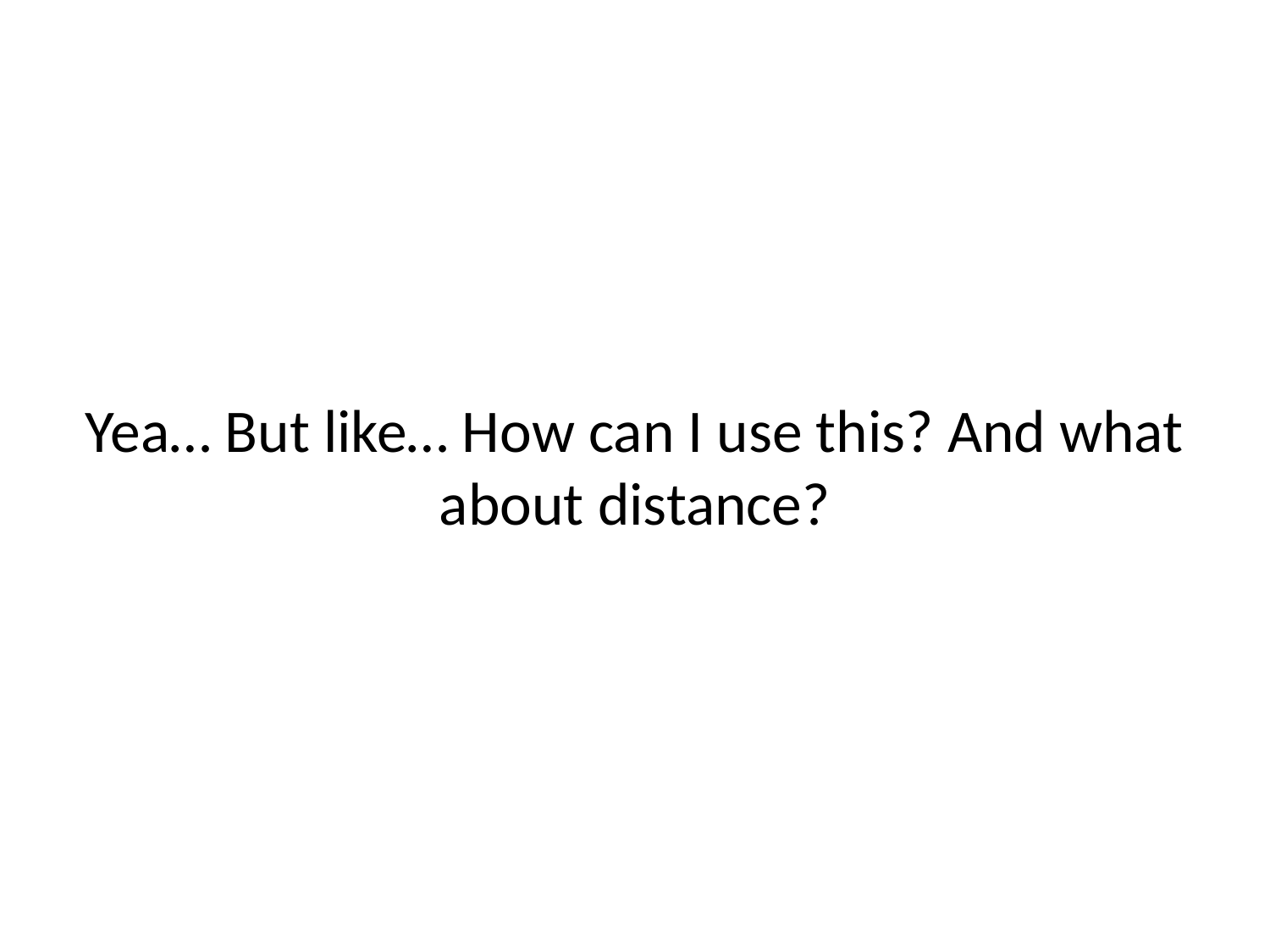

# Yea… But like… How can I use this? And what about distance?